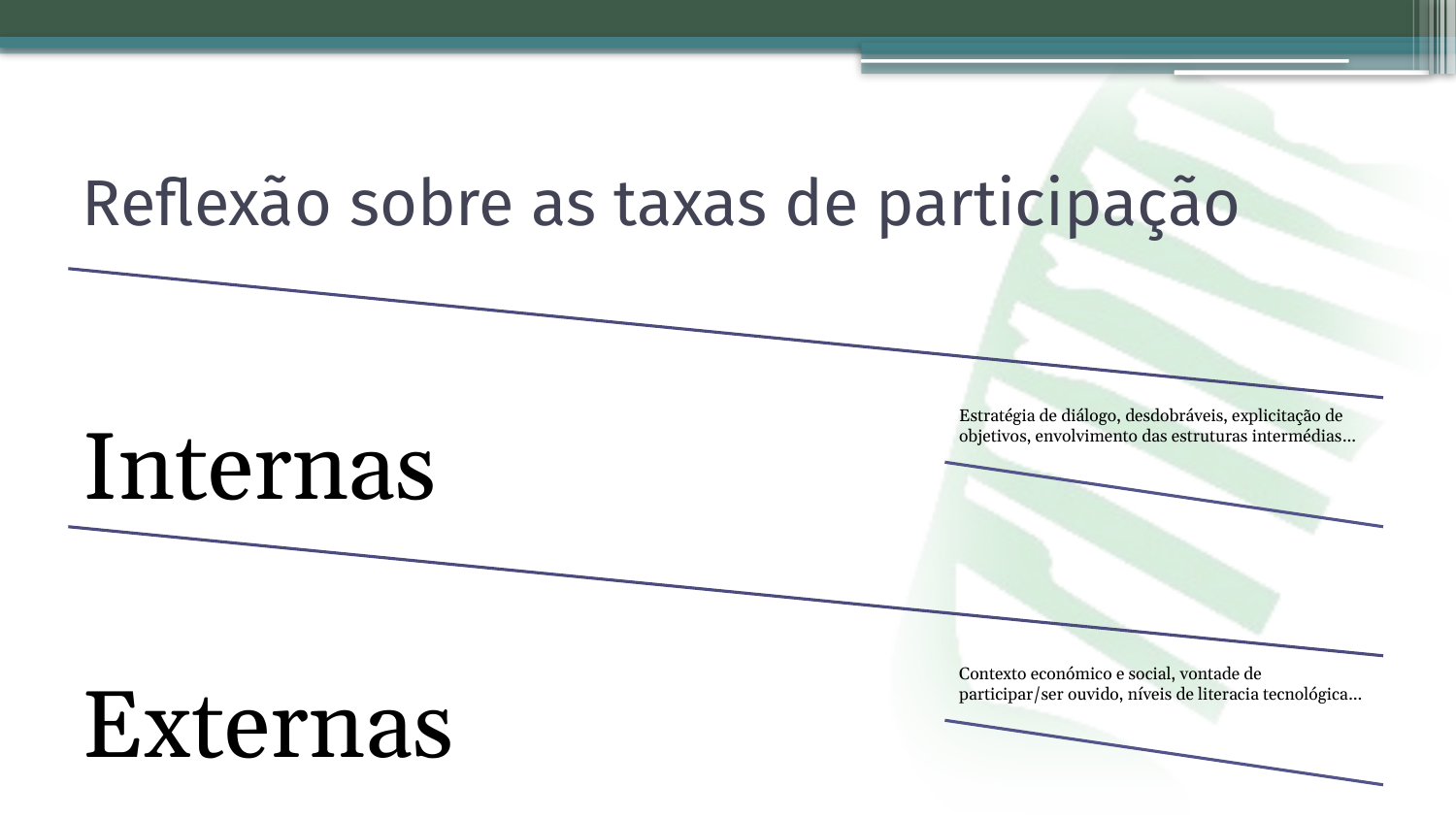

# Reflexão sobre as taxas de participação
Externas
Internas
Estratégia de diálogo, desdobráveis, explicitação de objetivos, envolvimento das estruturas intermédias…
Contexto económico e social, vontade de participar/ser ouvido, níveis de literacia tecnológica…